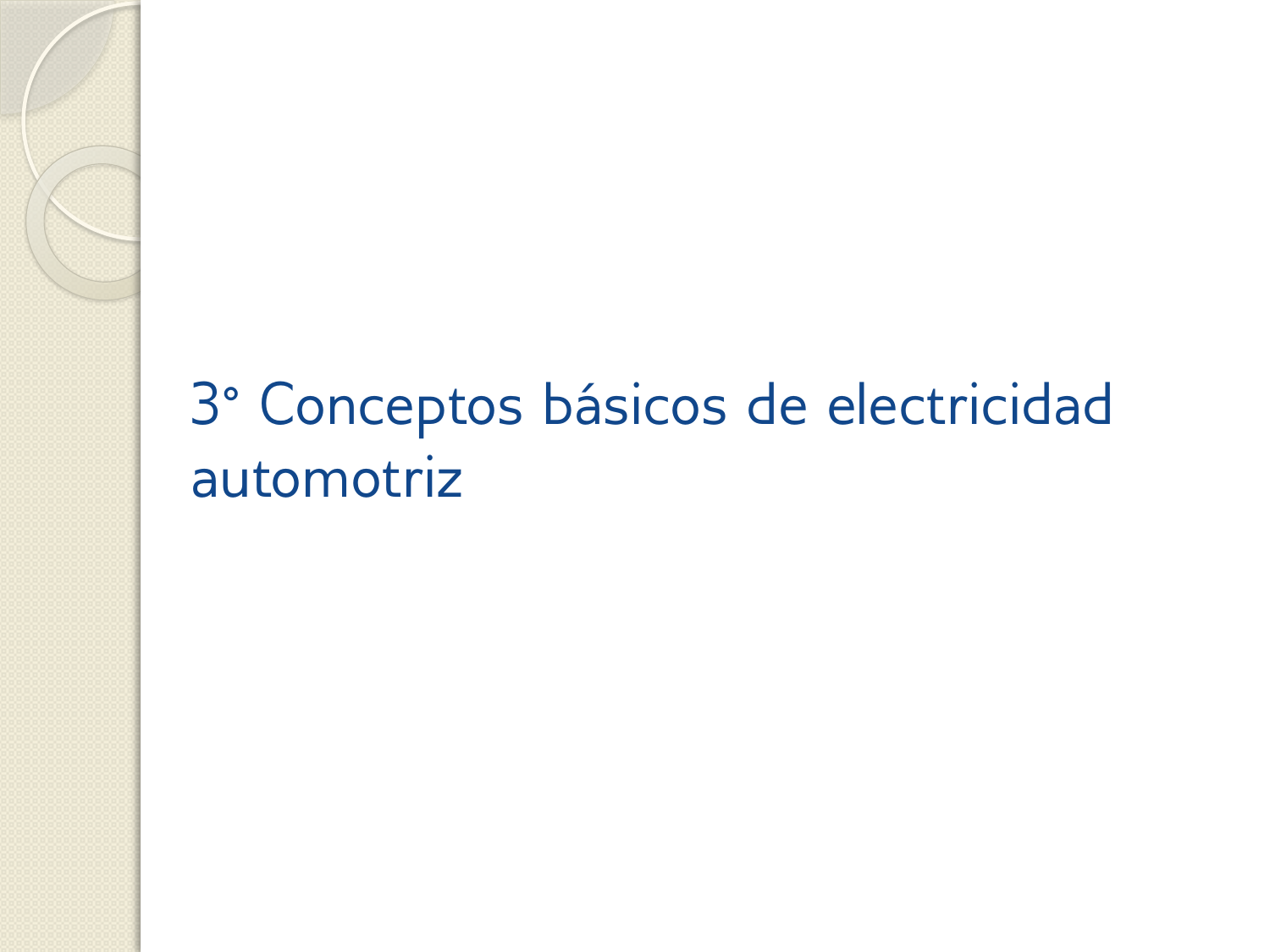

# 3° Conceptos básicos de electricidad automotriz